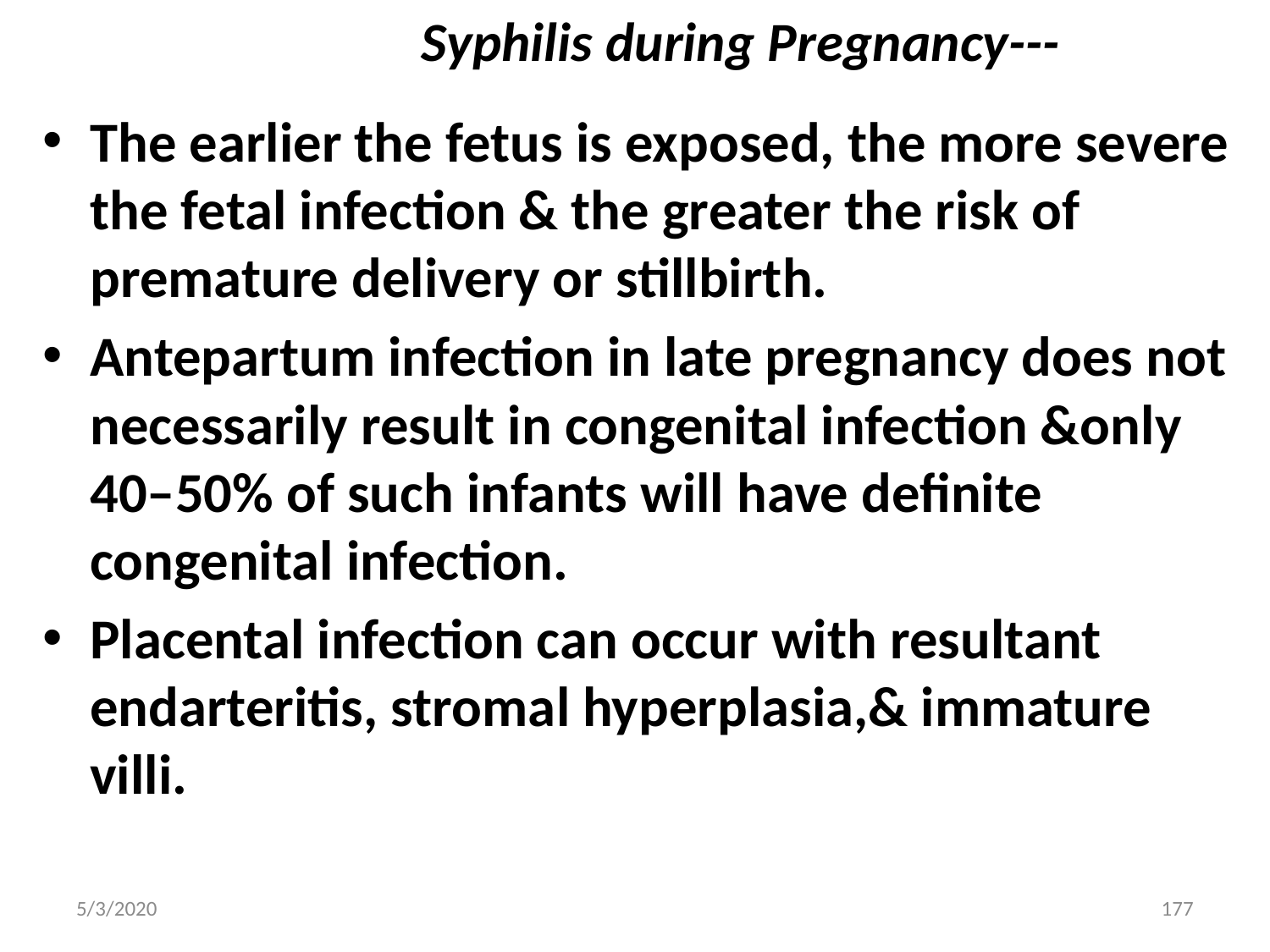

# Syphilis during Pregnancy---
The earlier the fetus is exposed, the more severe the fetal infection & the greater the risk of premature delivery or stillbirth.
Antepartum infection in late pregnancy does not necessarily result in congenital infection &only 40–50% of such infants will have definite congenital infection.
Placental infection can occur with resultant endarteritis, stromal hyperplasia,& immature villi.

5/3/2020
177